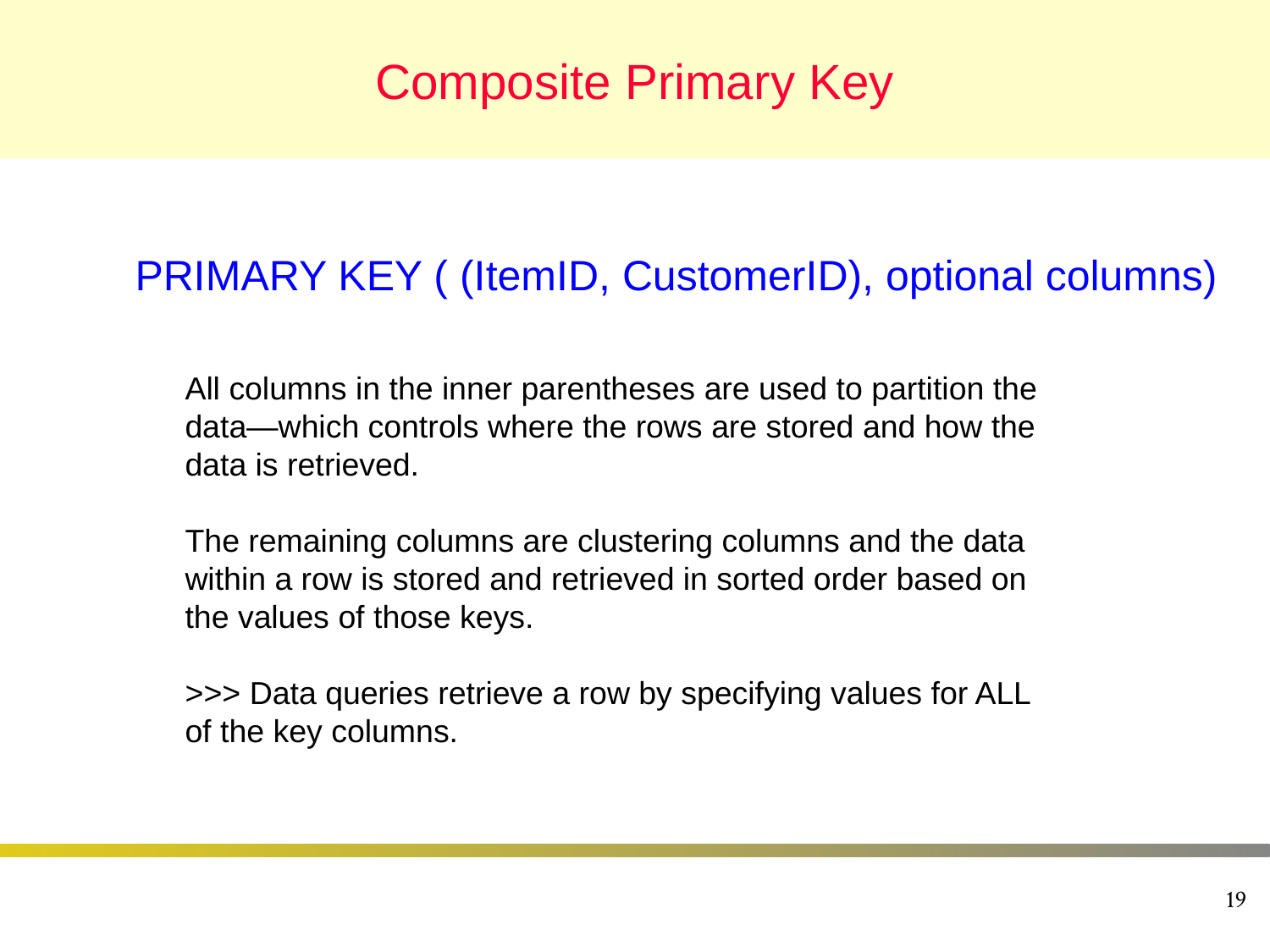

# Composite Primary Key
PRIMARY KEY ( (ItemID, CustomerID), optional columns)
All columns in the inner parentheses are used to partition the data—which controls where the rows are stored and how the data is retrieved.

The remaining columns are clustering columns and the data within a row is stored and retrieved in sorted order based on the values of those keys.

>>> Data queries retrieve a row by specifying values for ALL of the key columns.
19